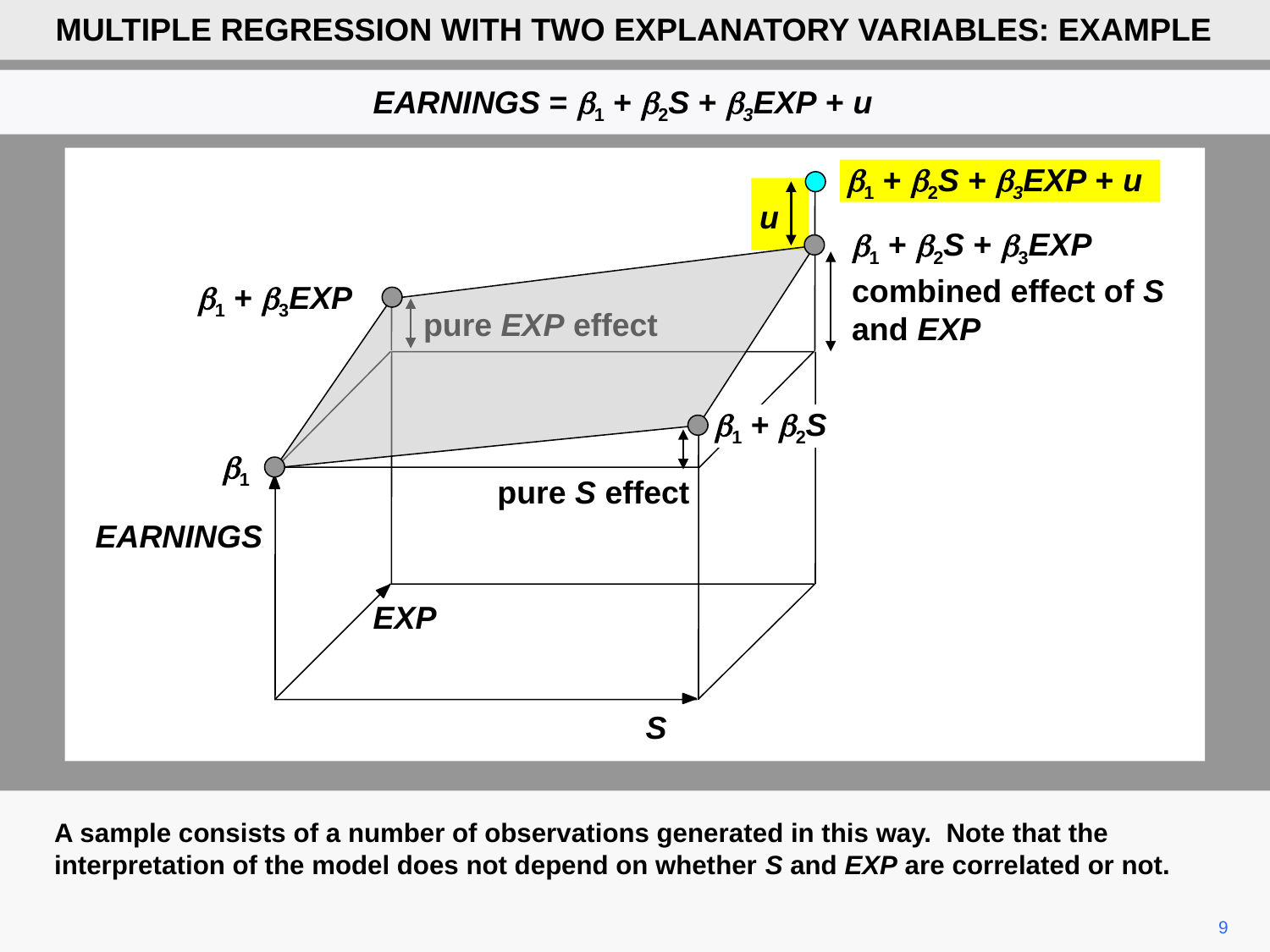

MULTIPLE REGRESSION WITH TWO EXPLANATORY VARIABLES: EXAMPLE

EARNINGS = β1 + β2S + β3EXP + u

β1 + β2S + β3EXP + u

u
β1 + β2S + β3EXP

combined effect of S and EXP
β1 + β3EXP

pure EXP effect

β1 + β2S

β1

pure S effect

EARNINGS

EXP

S

A sample consists of a number of observations generated in this way.  Note that the interpretation of the model does not depend on whether S and EXP are correlated or not.
9